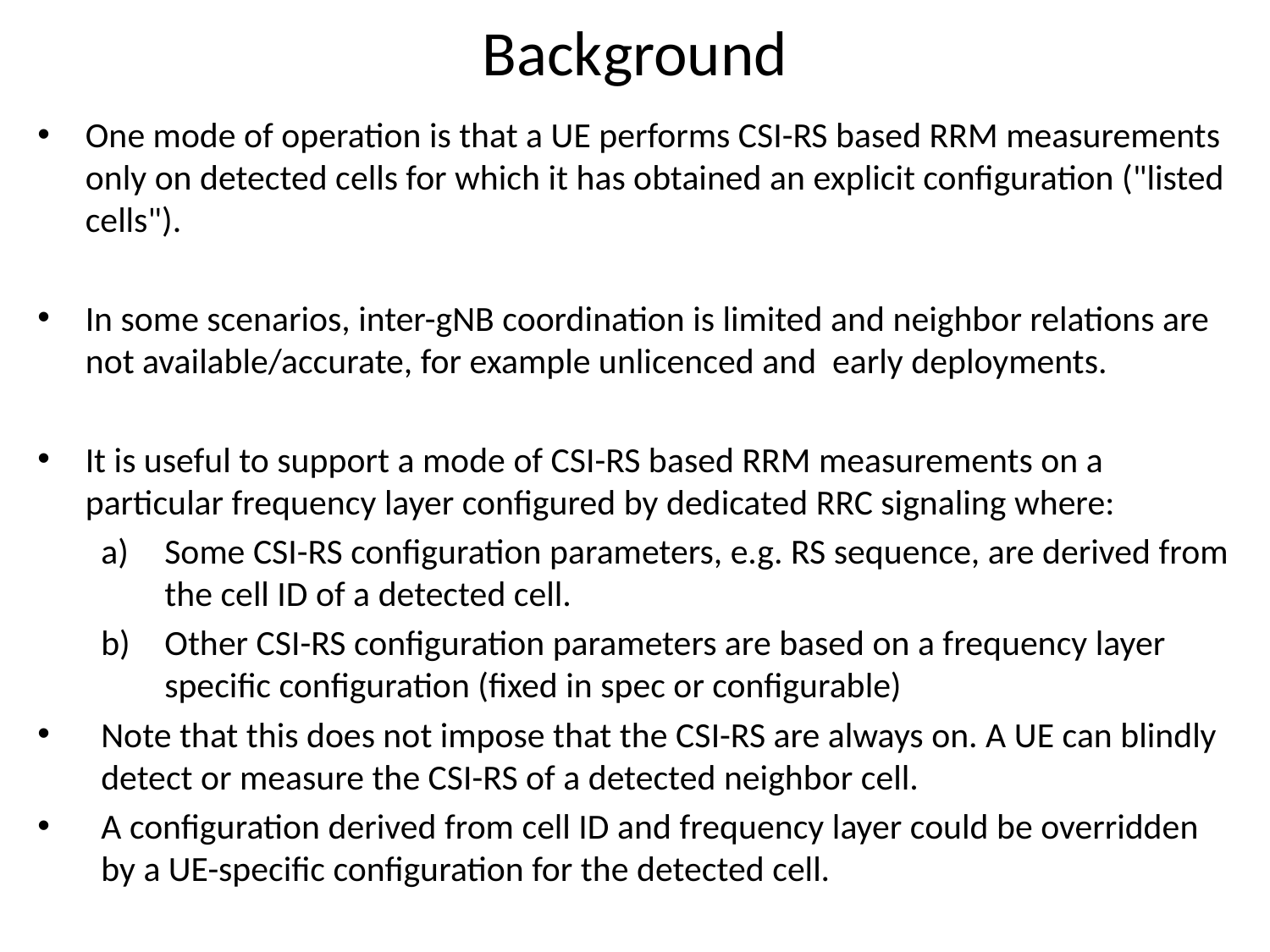

# Background
One mode of operation is that a UE performs CSI-RS based RRM measurements only on detected cells for which it has obtained an explicit configuration ("listed cells").

In some scenarios, inter-gNB coordination is limited and neighbor relations are not available/accurate, for example unlicenced and  early deployments.

It is useful to support a mode of CSI-RS based RRM measurements on a particular frequency layer configured by dedicated RRC signaling where:
Some CSI-RS configuration parameters, e.g. RS sequence, are derived from the cell ID of a detected cell.
Other CSI-RS configuration parameters are based on a frequency layer specific configuration (fixed in spec or configurable)
Note that this does not impose that the CSI-RS are always on. A UE can blindly detect or measure the CSI-RS of a detected neighbor cell.
A configuration derived from cell ID and frequency layer could be overridden by a UE-specific configuration for the detected cell.